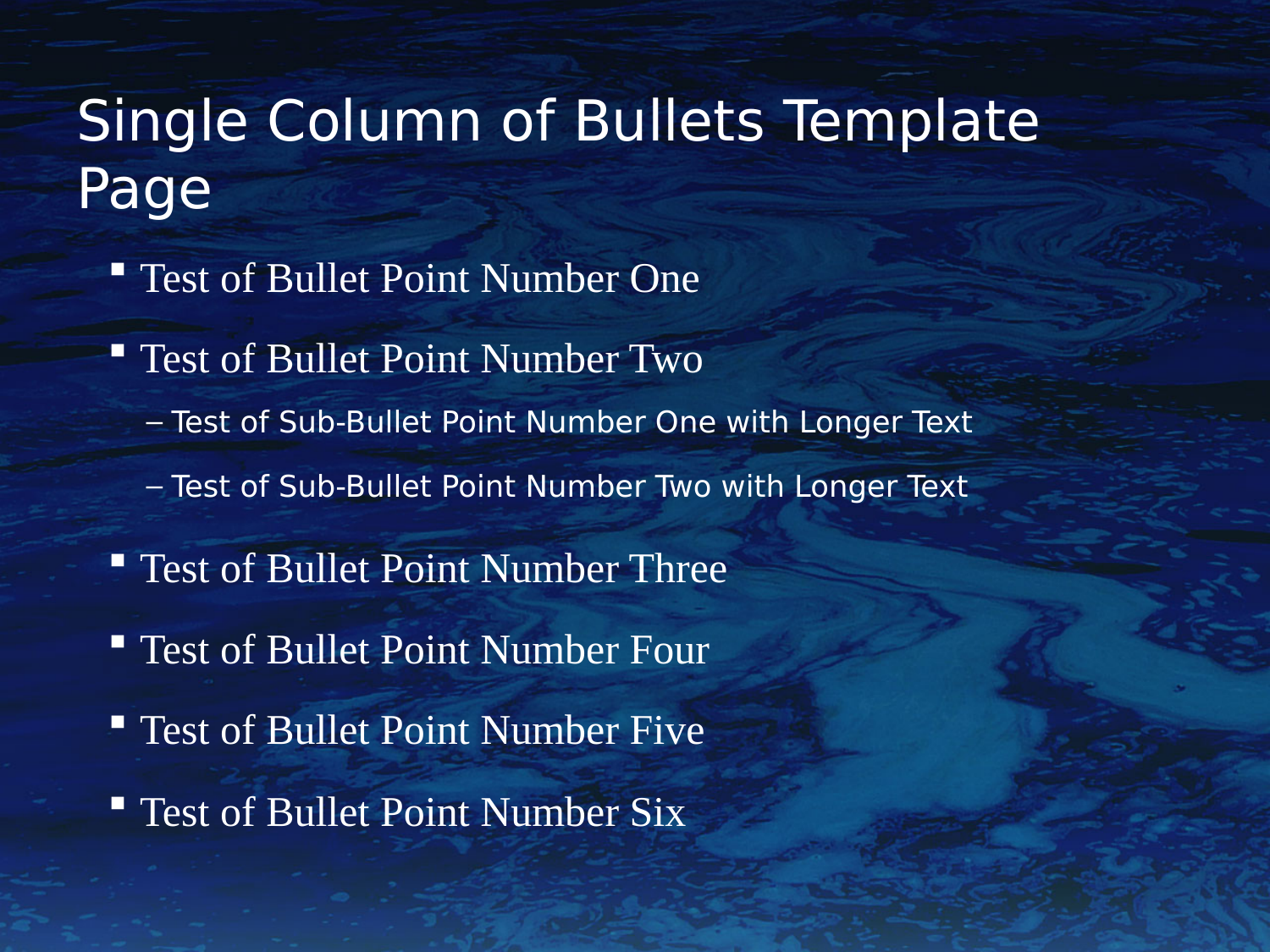

# Single Column of Bullets Template Page
Test of Bullet Point Number One
Test of Bullet Point Number Two
Test of Sub-Bullet Point Number One with Longer Text
Test of Sub-Bullet Point Number Two with Longer Text
Test of Bullet Point Number Three
Test of Bullet Point Number Four
Test of Bullet Point Number Five
Test of Bullet Point Number Six